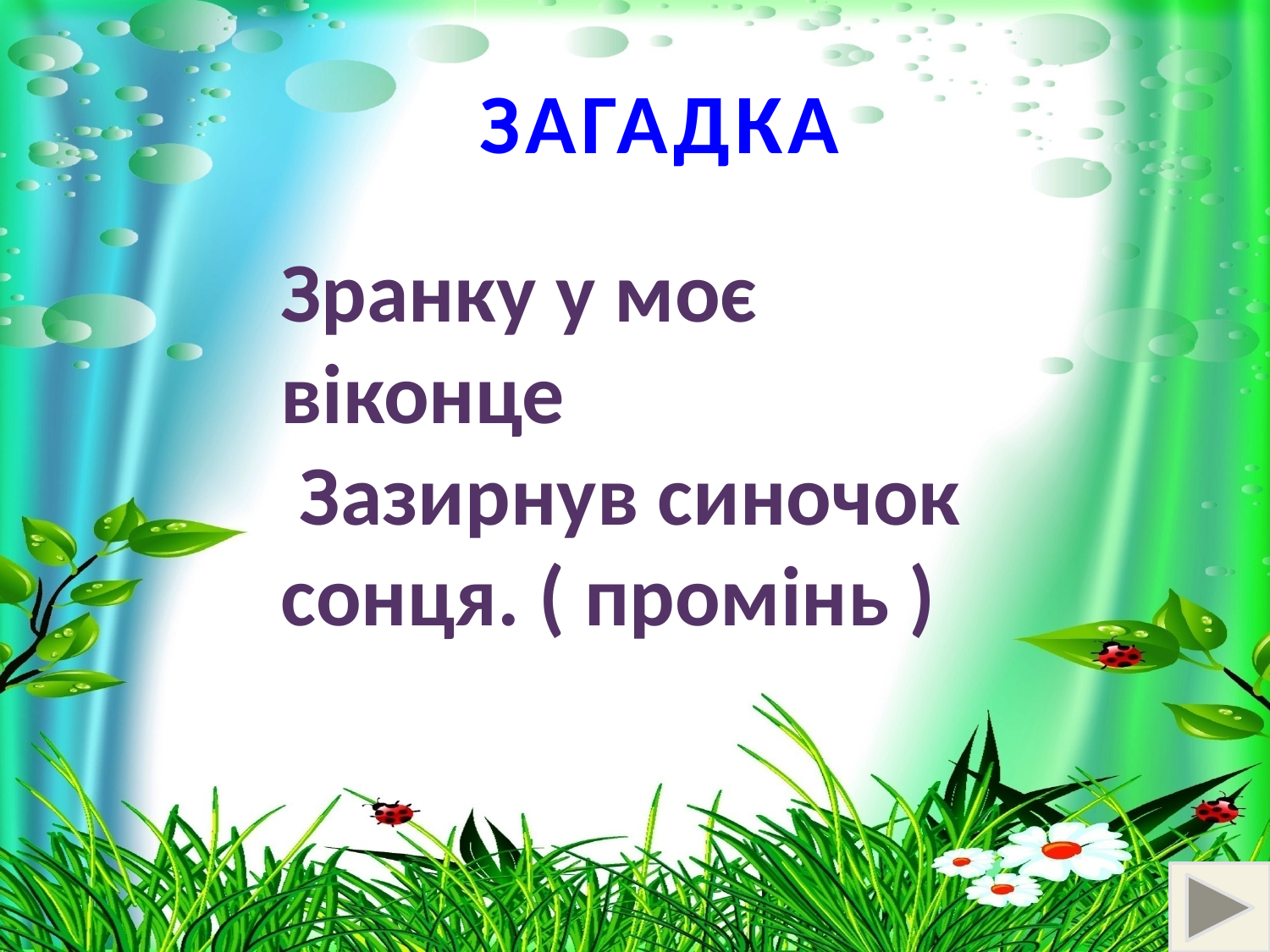

ЗАГАДКА
Зранку у моє віконце
 Зазирнув синочок сонця. ( промінь )